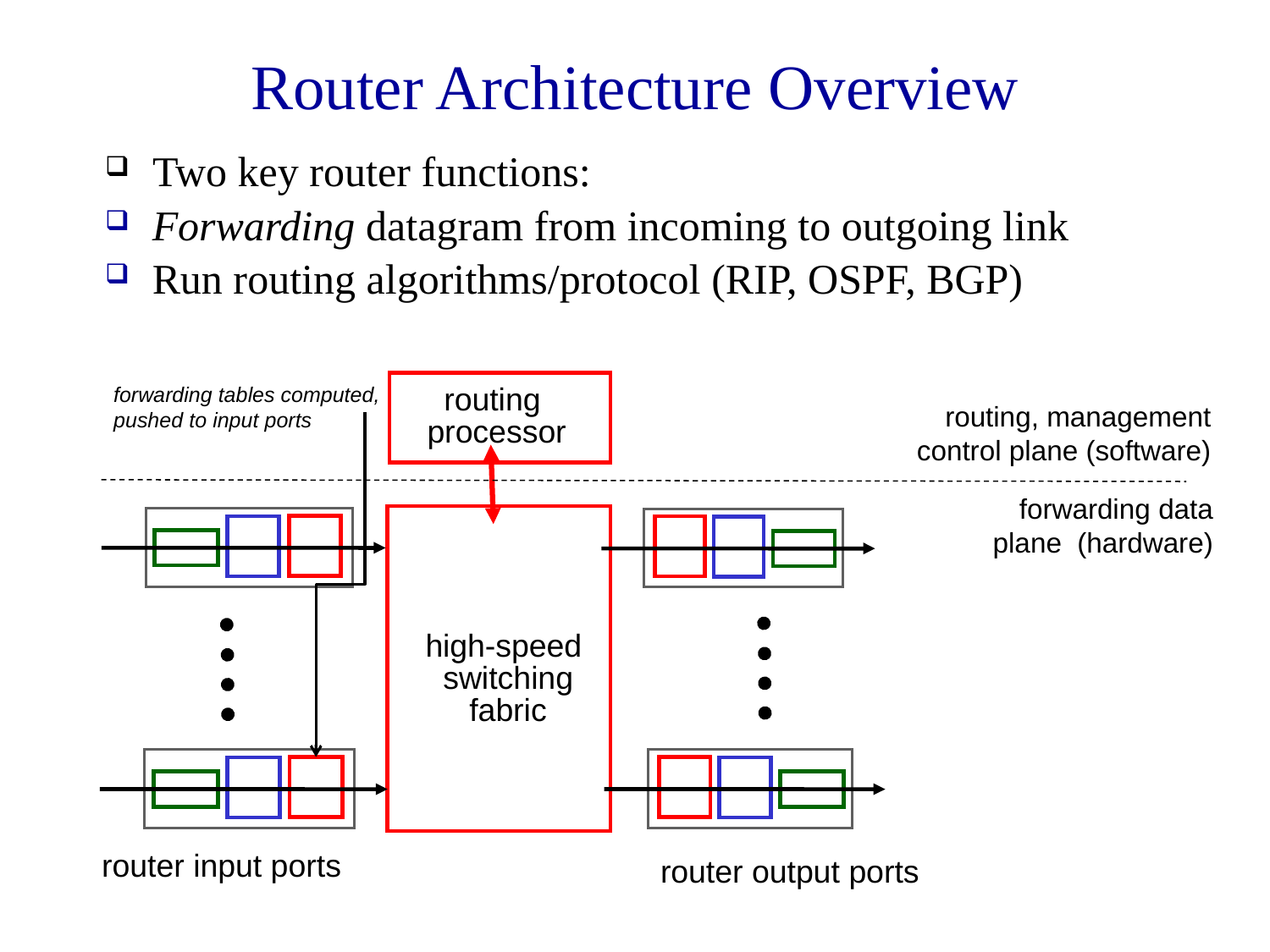

Router Architecture Overview

Two key router functions:
Forwarding datagram from incoming to outgoing link
Run routing algorithms/protocol (RIP, OSPF, BGP)

forwarding tables computed,
pushed to input ports
routing
processor
routing, management
control plane (software)

forwarding data plane  (hardware)

high-speed
switching
fabric

router input ports
router output ports